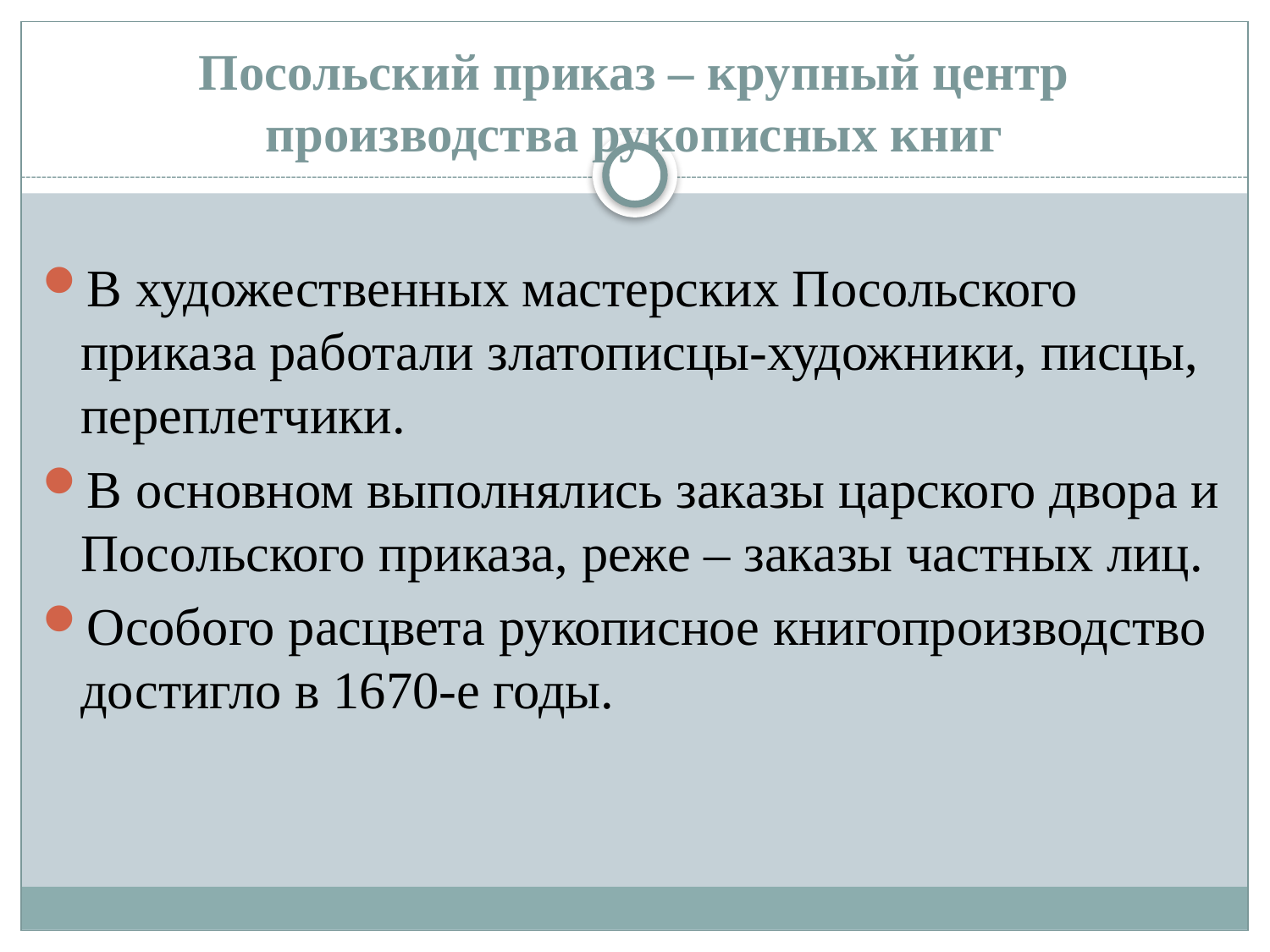

# Посольский приказ – крупный центр производства рукописных книг
В художественных мастерских Посольского приказа работали златописцы-художники, писцы, переплетчики.
В основном выполнялись заказы царского двора и Посольского приказа, реже – заказы частных лиц.
Особого расцвета рукописное книгопроизводство достигло в 1670-е годы.